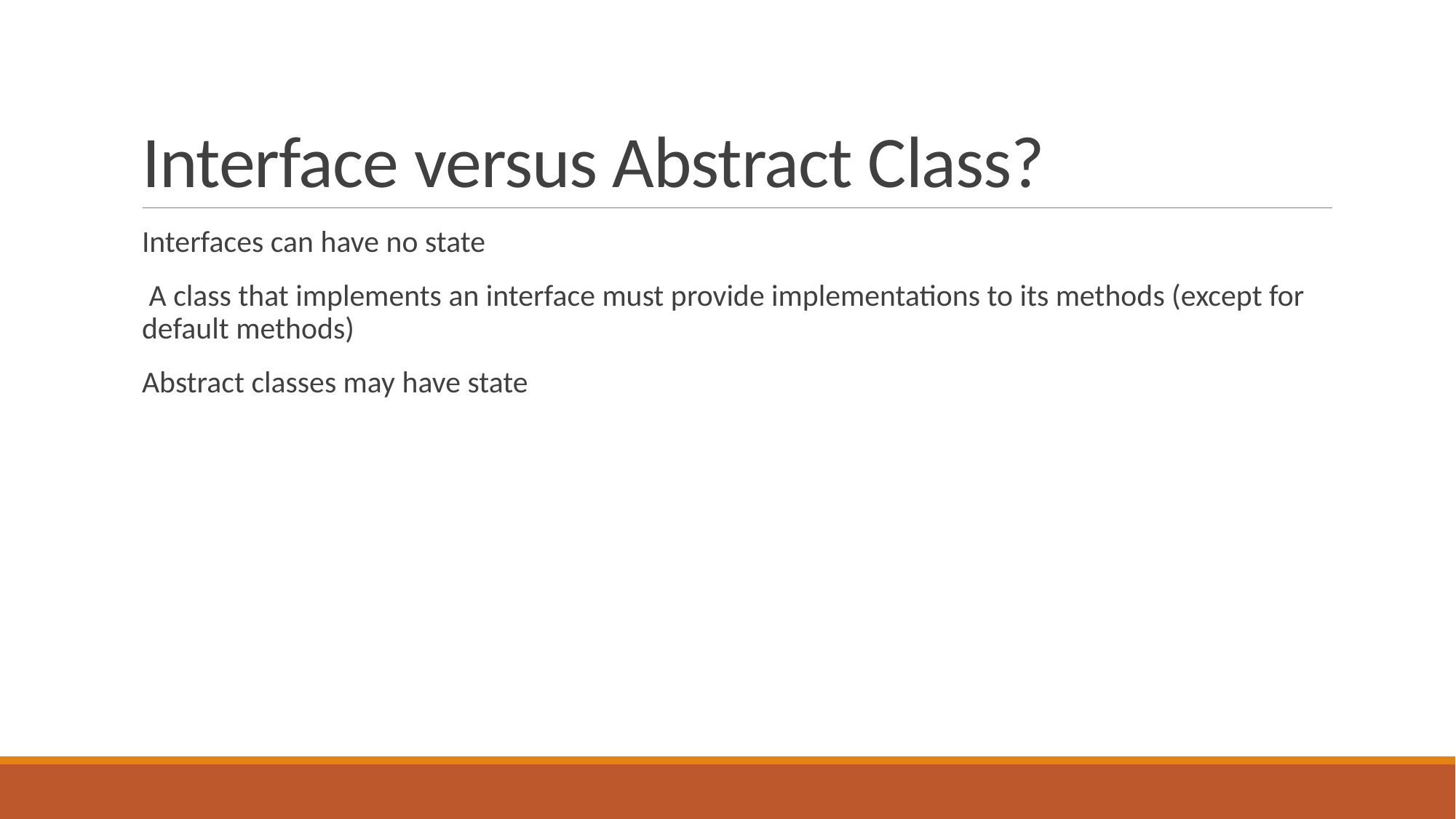

# Interface versus Abstract Class?
Interfaces can have no state
 A class that implements an interface must provide implementations to its methods (except for default methods)
Abstract classes may have state